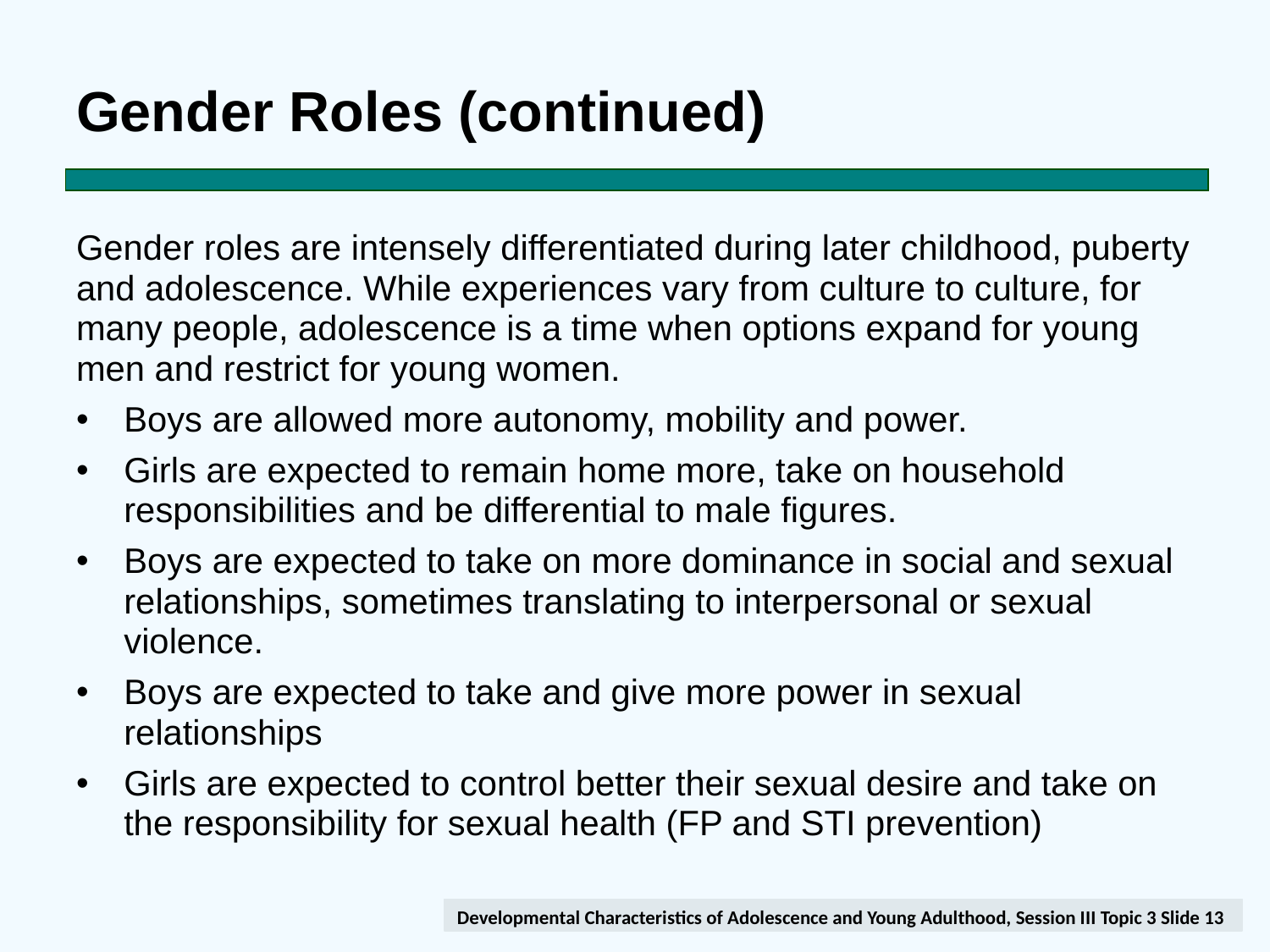

# Gender Roles (continued)
Gender roles are intensely differentiated during later childhood, puberty and adolescence. While experiences vary from culture to culture, for many people, adolescence is a time when options expand for young men and restrict for young women.
Boys are allowed more autonomy, mobility and power.
Girls are expected to remain home more, take on household responsibilities and be differential to male figures.
Boys are expected to take on more dominance in social and sexual relationships, sometimes translating to interpersonal or sexual violence.
Boys are expected to take and give more power in sexual relationships
Girls are expected to control better their sexual desire and take on the responsibility for sexual health (FP and STI prevention)
Developmental Characteristics of Adolescence and Young Adulthood, Session III Topic 3 Slide 13